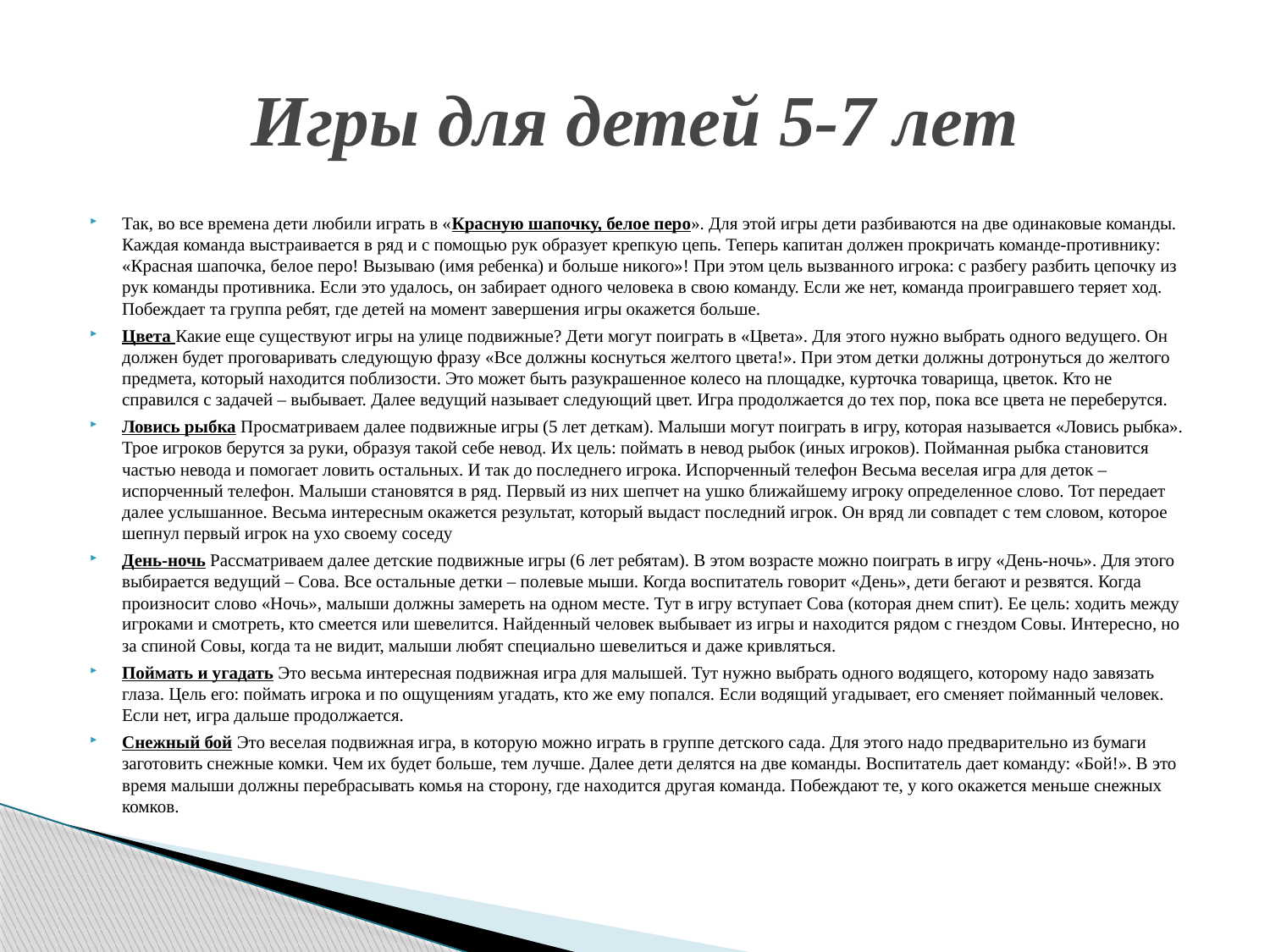

# Игры для детей 5-7 лет
Так, во все времена дети любили играть в «Красную шапочку, белое перо». Для этой игры дети разбиваются на две одинаковые команды. Каждая команда выстраивается в ряд и с помощью рук образует крепкую цепь. Теперь капитан должен прокричать команде-противнику: «Красная шапочка, белое перо! Вызываю (имя ребенка) и больше никого»! При этом цель вызванного игрока: с разбегу разбить цепочку из рук команды противника. Если это удалось, он забирает одного человека в свою команду. Если же нет, команда проигравшего теряет ход. Побеждает та группа ребят, где детей на момент завершения игры окажется больше.
Цвета Какие еще существуют игры на улице подвижные? Дети могут поиграть в «Цвета». Для этого нужно выбрать одного ведущего. Он должен будет проговаривать следующую фразу «Все должны коснуться желтого цвета!». При этом детки должны дотронуться до желтого предмета, который находится поблизости. Это может быть разукрашенное колесо на площадке, курточка товарища, цветок. Кто не справился с задачей – выбывает. Далее ведущий называет следующий цвет. Игра продолжается до тех пор, пока все цвета не переберутся.
Ловись рыбка Просматриваем далее подвижные игры (5 лет деткам). Малыши могут поиграть в игру, которая называется «Ловись рыбка». Трое игроков берутся за руки, образуя такой себе невод. Их цель: поймать в невод рыбок (иных игроков). Пойманная рыбка становится частью невода и помогает ловить остальных. И так до последнего игрока. Испорченный телефон Весьма веселая игра для деток – испорченный телефон. Малыши становятся в ряд. Первый из них шепчет на ушко ближайшему игроку определенное слово. Тот передает далее услышанное. Весьма интересным окажется результат, который выдаст последний игрок. Он вряд ли совпадет с тем словом, которое шепнул первый игрок на ухо своему соседу
День-ночь Рассматриваем далее детские подвижные игры (6 лет ребятам). В этом возрасте можно поиграть в игру «День-ночь». Для этого выбирается ведущий – Сова. Все остальные детки – полевые мыши. Когда воспитатель говорит «День», дети бегают и резвятся. Когда произносит слово «Ночь», малыши должны замереть на одном месте. Тут в игру вступает Сова (которая днем спит). Ее цель: ходить между игроками и смотреть, кто смеется или шевелится. Найденный человек выбывает из игры и находится рядом с гнездом Совы. Интересно, но за спиной Совы, когда та не видит, малыши любят специально шевелиться и даже кривляться.
Поймать и угадать Это весьма интересная подвижная игра для малышей. Тут нужно выбрать одного водящего, которому надо завязать глаза. Цель его: поймать игрока и по ощущениям угадать, кто же ему попался. Если водящий угадывает, его сменяет пойманный человек. Если нет, игра дальше продолжается.
Снежный бой Это веселая подвижная игра, в которую можно играть в группе детского сада. Для этого надо предварительно из бумаги заготовить снежные комки. Чем их будет больше, тем лучше. Далее дети делятся на две команды. Воспитатель дает команду: «Бой!». В это время малыши должны перебрасывать комья на сторону, где находится другая команда. Побеждают те, у кого окажется меньше снежных комков.